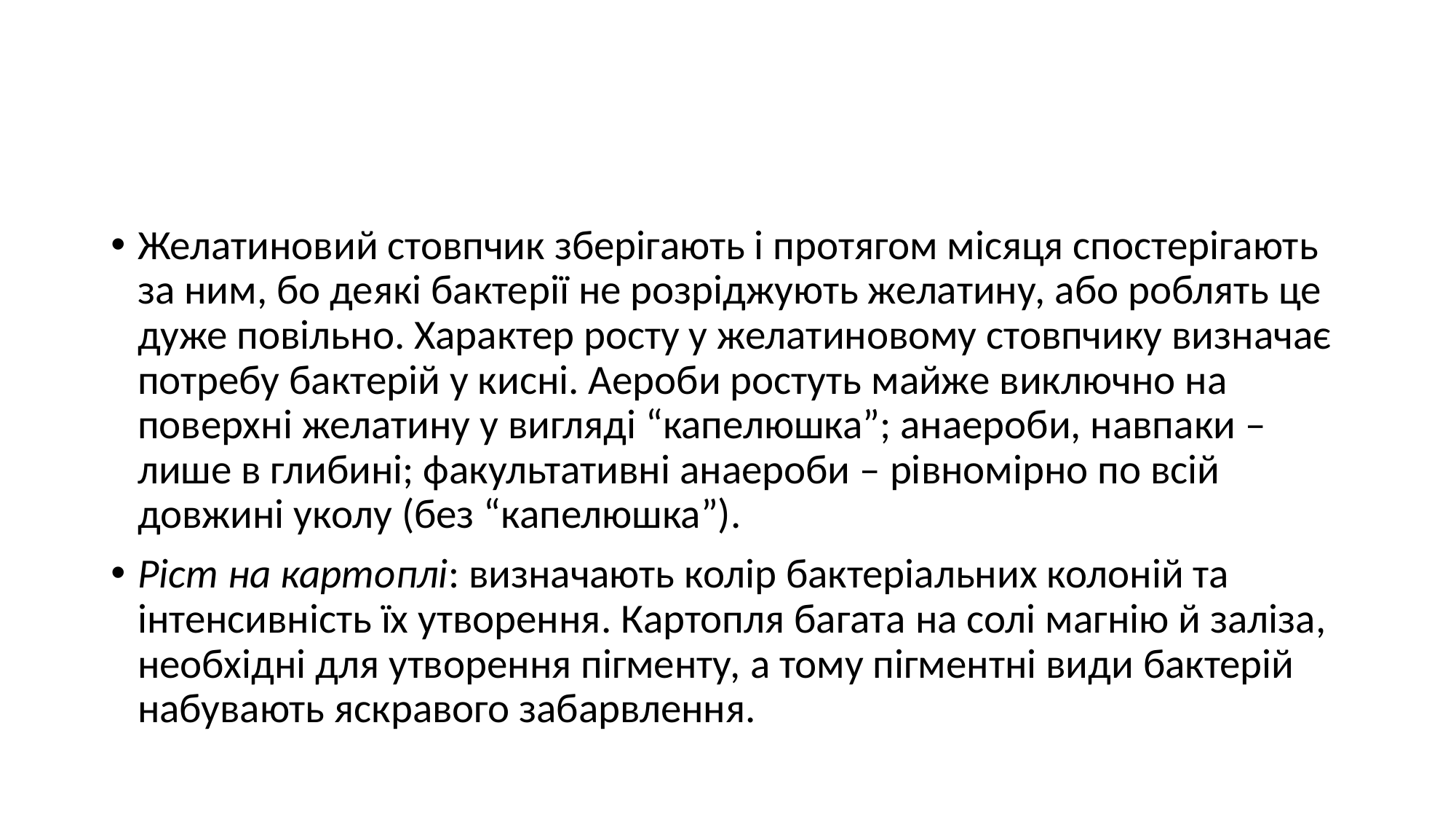

#
Желатиновий стовпчик зберігають і протягом місяця спостерігають за ним, бо деякі бактерії не розріджують желатину, або роблять це дуже повільно. Характер росту у желатиновому стовпчику визначає потребу бактерій у кисні. Аероби ростуть майже виключно на поверхні желатину у вигляді “капелюшка”; анаероби, навпаки – лише в глибині; факультативні анаероби – рівномірно по всій довжині уколу (без “капелюшка”).
Ріст на картоплі: визначають колір бактеріальних колоній та інтенсивність їх утворення. Картопля багата на солі магнію й заліза, необхідні для утворення пігменту, а тому пігментні види бактерій набувають яскравого забарвлення.